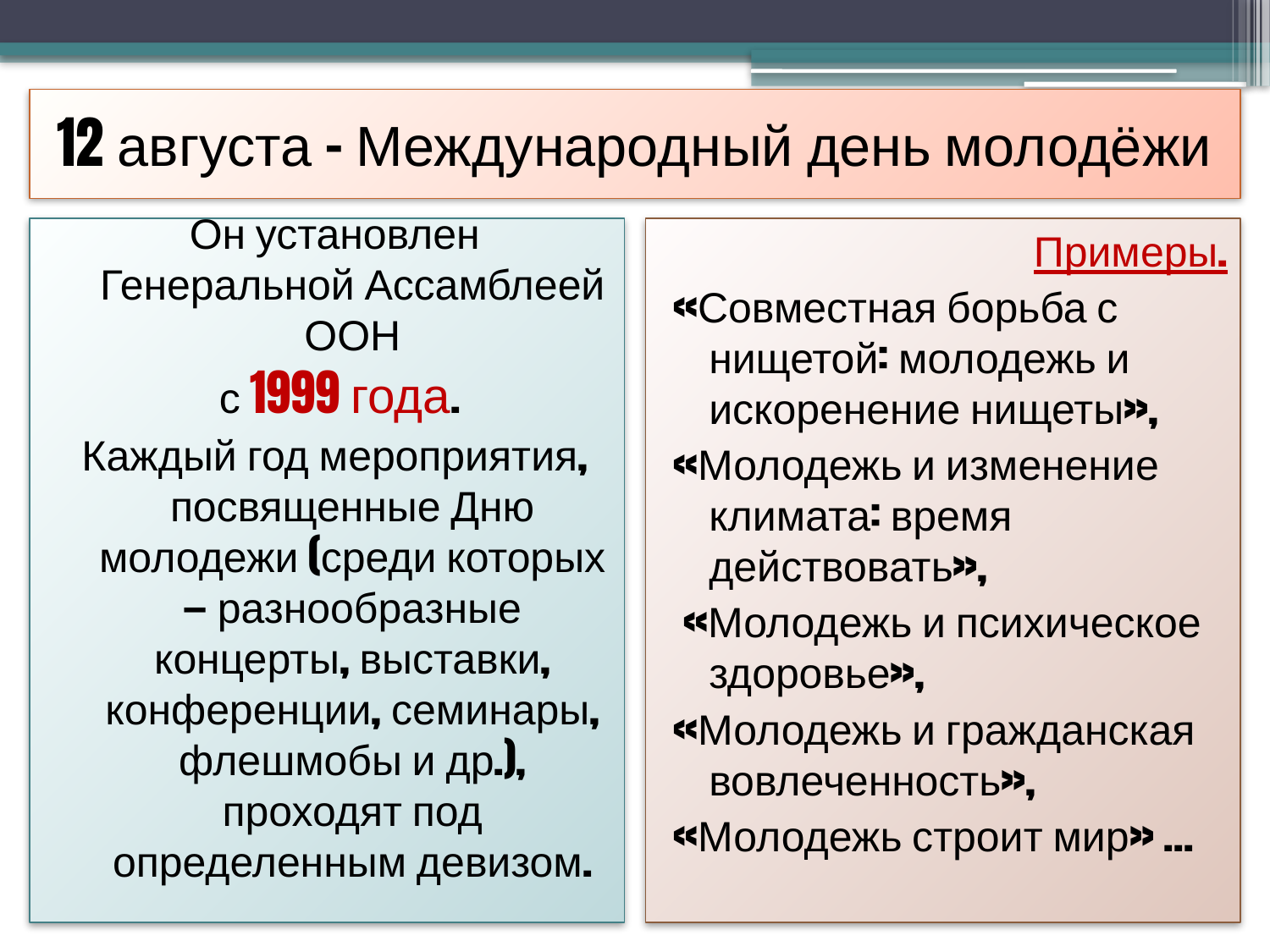

# 12 августа – Международный день молодёжи
Он установлен Генеральной Ассамблеей ООН
 с 1999 года.
Каждый год мероприятия, посвященные Дню молодежи (среди которых — разнообразные концерты, выставки, конференции, семинары, флешмобы и др.), проходят под определенным девизом.

Примеры.
«Совместная борьба с нищетой: молодежь и искоренение нищеты»,
«Молодежь и изменение климата: время действовать»,
 «Молодежь и психическое здоровье»,
«Молодежь и гражданская вовлеченность»,
«Молодежь строит мир» …